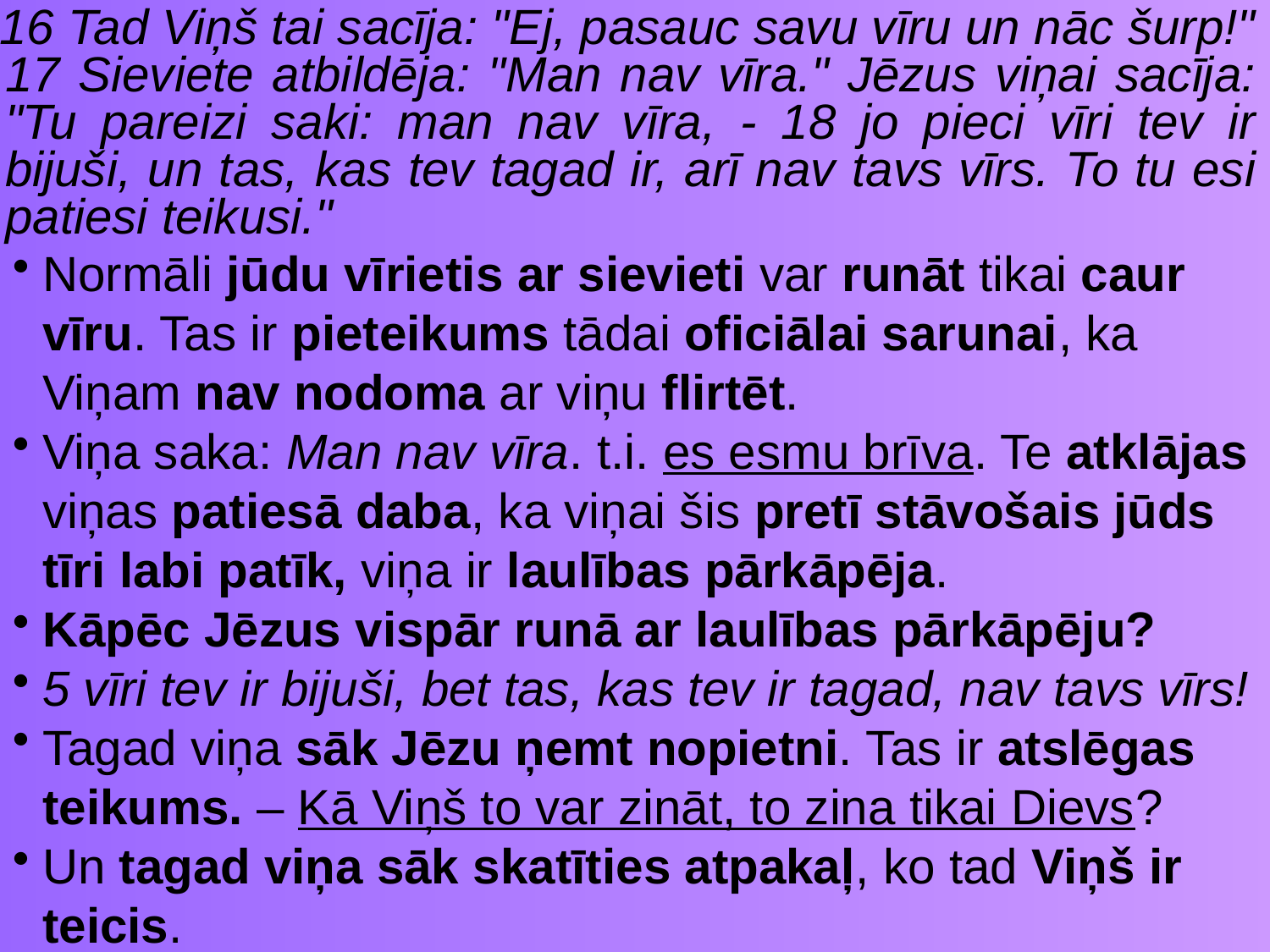

16 Tad Viņš tai sacīja: "Ej, pasauc savu vīru un nāc šurp!" 17 Sieviete atbildēja: "Man nav vīra." Jēzus viņai sacīja: "Tu pareizi saki: man nav vīra, - 18 jo pieci vīri tev ir bijuši, un tas, kas tev tagad ir, arī nav tavs vīrs. To tu esi patiesi teikusi."
Normāli jūdu vīrietis ar sievieti var runāt tikai caur vīru. Tas ir pieteikums tādai oficiālai sarunai, ka Viņam nav nodoma ar viņu flirtēt.
Viņa saka: Man nav vīra. t.i. es esmu brīva. Te atklājas viņas patiesā daba, ka viņai šis pretī stāvošais jūds tīri labi patīk, viņa ir laulības pārkāpēja.
Kāpēc Jēzus vispār runā ar laulības pārkāpēju?
5 vīri tev ir bijuši, bet tas, kas tev ir tagad, nav tavs vīrs!
Tagad viņa sāk Jēzu ņemt nopietni. Tas ir atslēgas teikums. – Kā Viņš to var zināt, to zina tikai Dievs?
Un tagad viņa sāk skatīties atpakaļ, ko tad Viņš ir teicis.